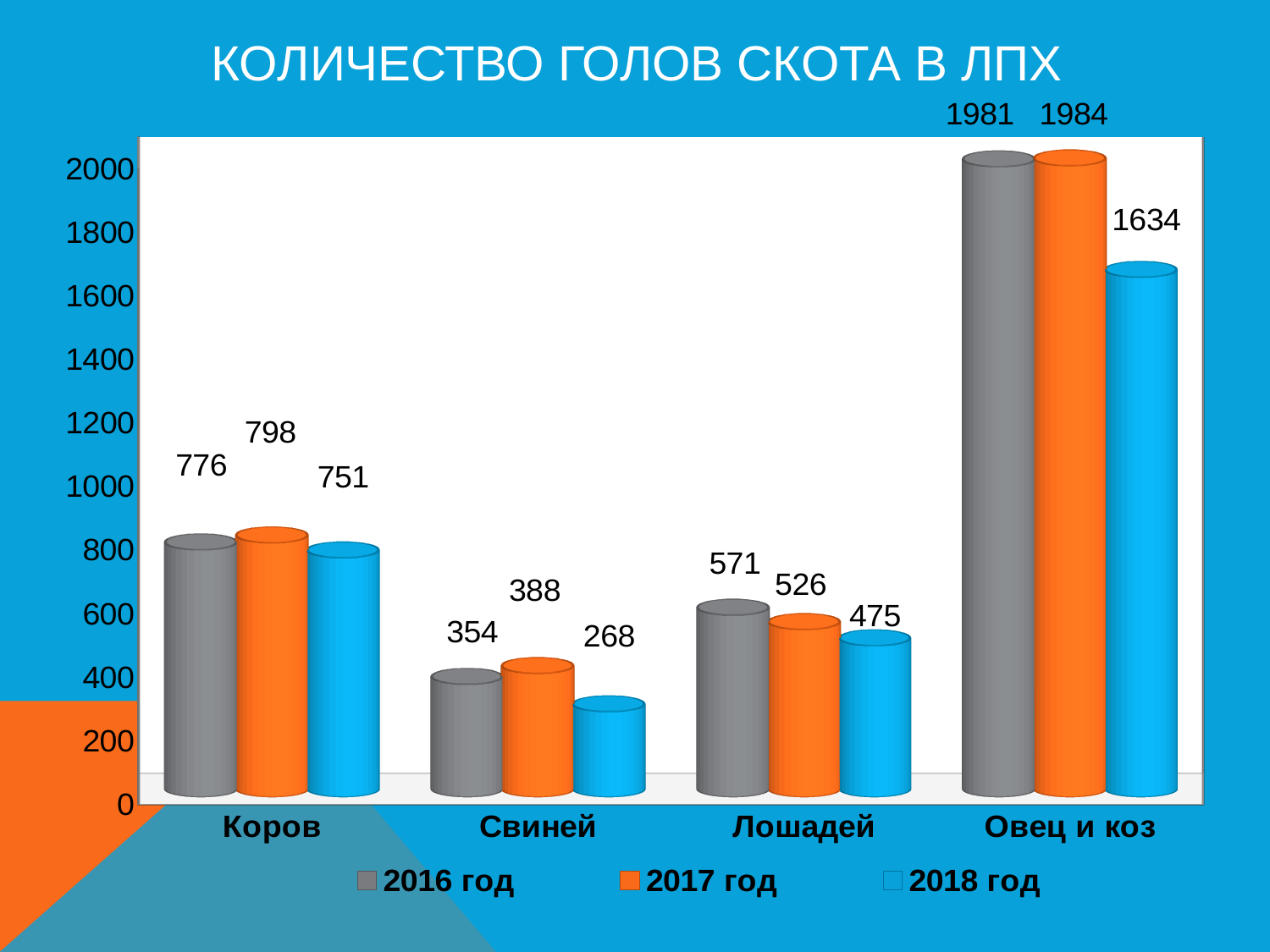

# Количество голов скота в ЛПХ

[unsupported chart]